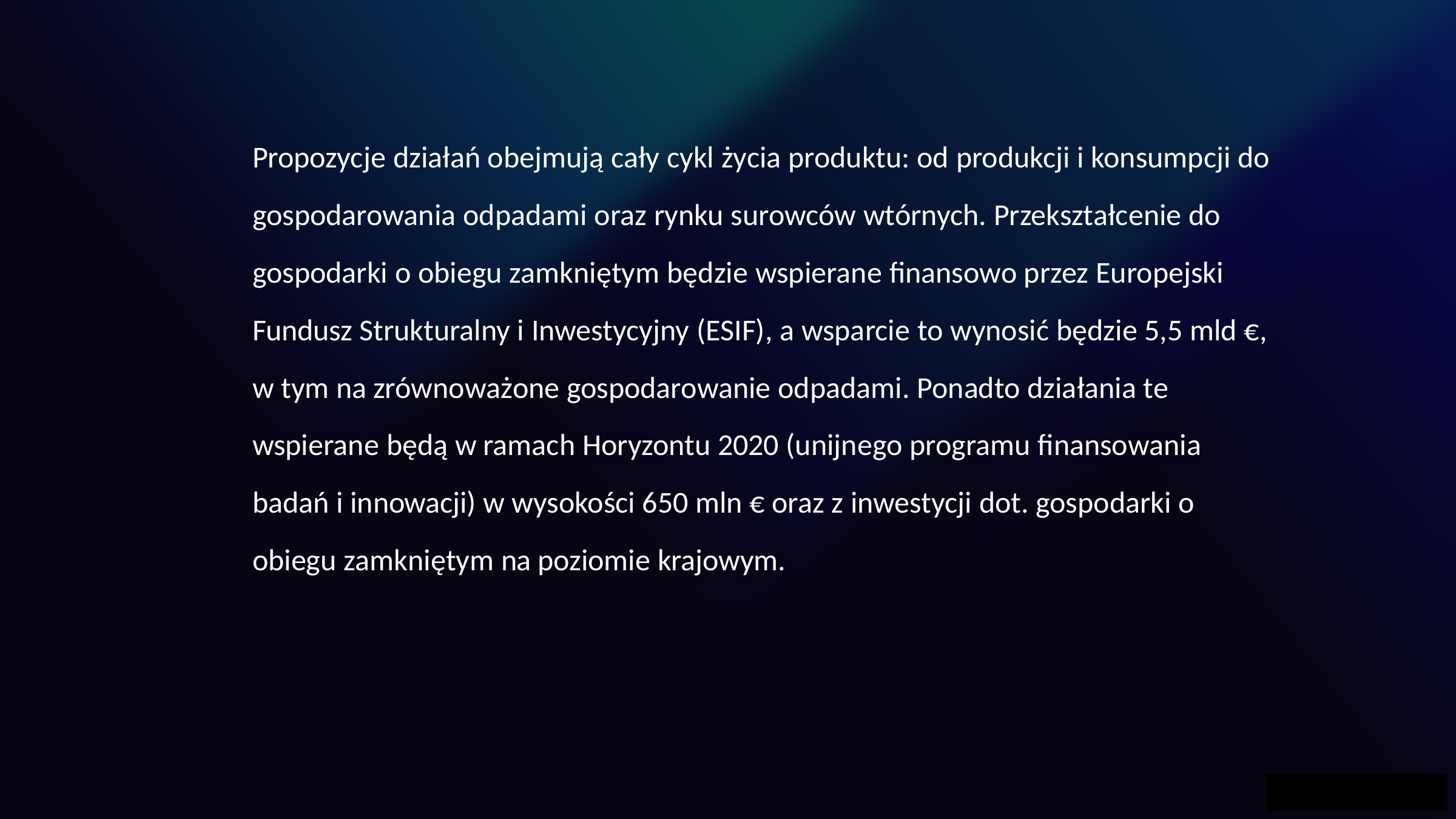

Propozycje działań obejmują cały cykl życia produktu: od produkcji i konsumpcji do gospodarowania odpadami oraz rynku surowców wtórnych. Przekształcenie do gospodarki o obiegu zamkniętym będzie wspierane finansowo przez Europejski Fundusz Strukturalny i Inwestycyjny (ESIF), a wsparcie to wynosić będzie 5,5 mld €, w tym na zrównoważone gospodarowanie odpadami. Ponadto działania te wspierane będą w ramach Horyzontu 2020 (unijnego programu finansowania badań i innowacji) w wysokości 650 mln € oraz z inwestycji dot. gospodarki o obiegu zamkniętym na poziomie krajowym.